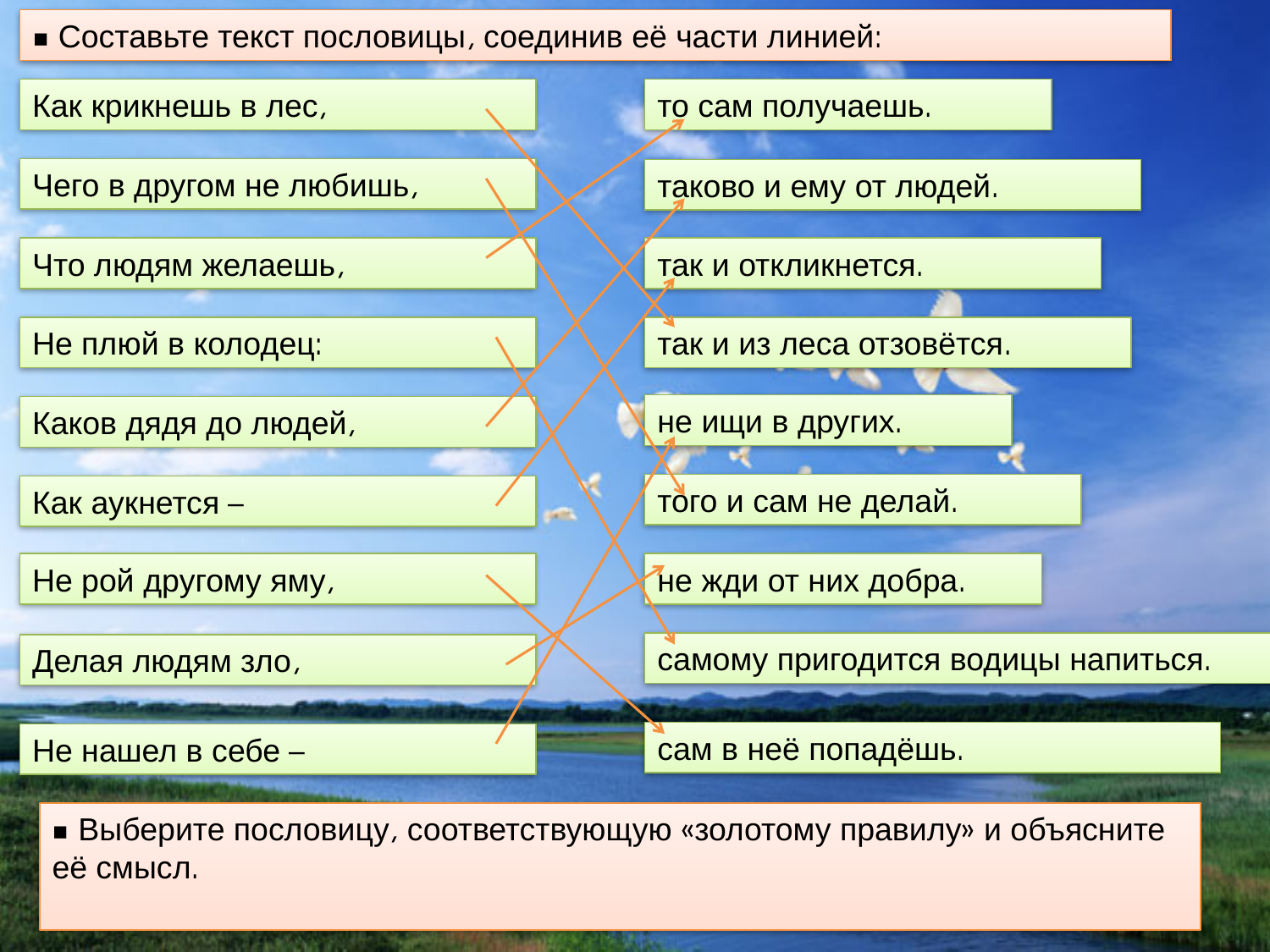

▪ Составьте текст пословицы, соединив её части линией:
Как крикнешь в лес,
то сам получаешь.
Чего в другом не любишь,
таково и ему от людей.
Что людям желаешь,
так и откликнется.
Не плюй в колодец:
так и из леса отзовётся.
не ищи в других.
Каков дядя до людей,
того и сам не делай.
Как аукнется –
Не рой другому яму,
не жди от них добра.
самому пригодится водицы напиться.
Делая людям зло,
сам в неё попадёшь.
Не нашел в себе –
▪ Выберите пословицу, соответствующую «золотому правилу» и объясните её смысл.